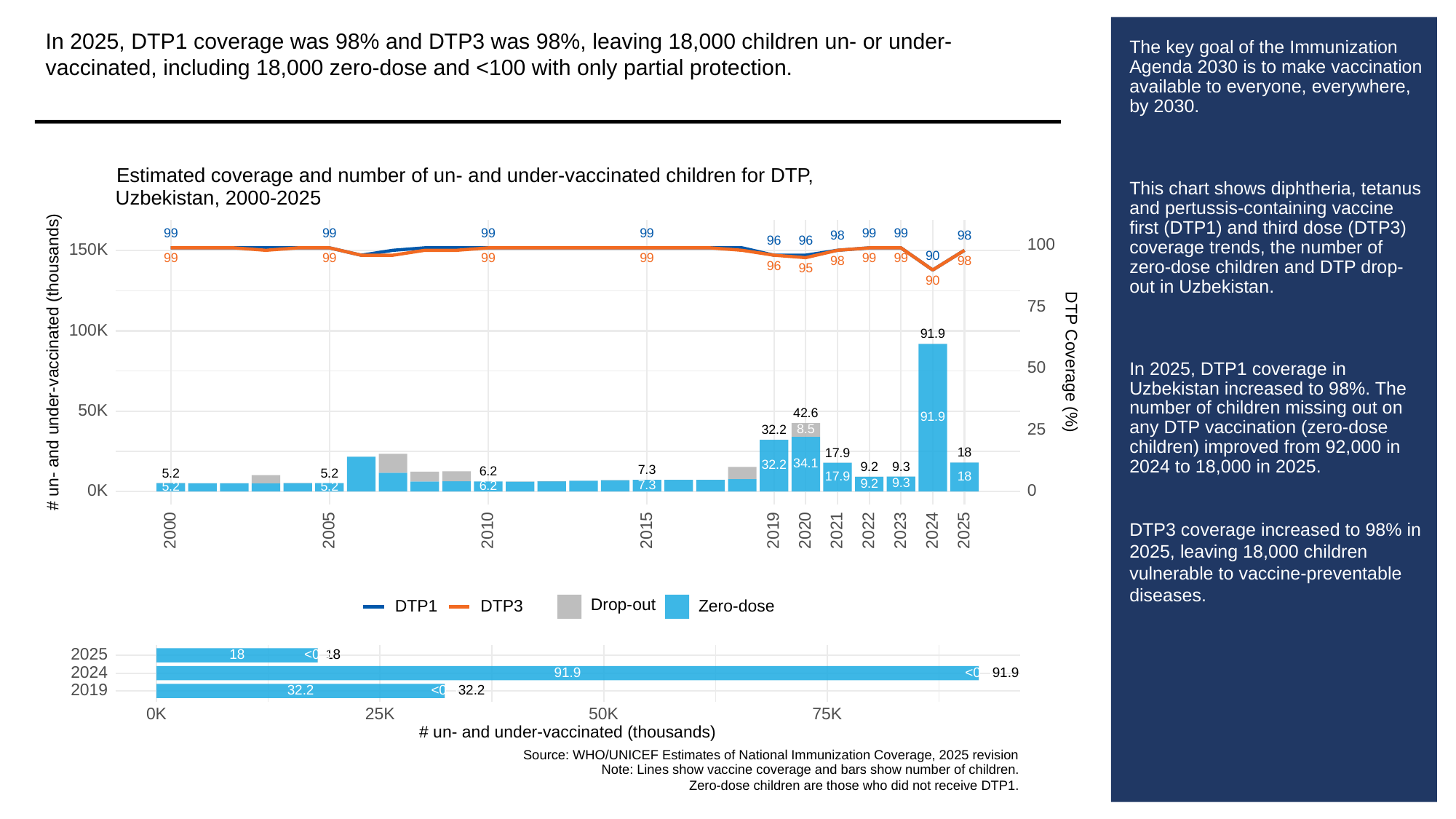

In 2025, DTP1 coverage was 98% and DTP3 was 98%, leaving 18,000 children un- or under-vaccinated, including 18,000 zero-dose and <100 with only partial protection.
# The key goal of the Immunization Agenda 2030 is to make vaccination available to everyone, everywhere, by 2030.

This chart shows diphtheria, tetanus and pertussis-containing vaccine first (DTP1) and third dose (DTP3) coverage trends, the number of zero-dose children and DTP drop-out in Uzbekistan.

In 2025, DTP1 coverage in Uzbekistan increased to 98%. The number of children missing out on any DTP vaccination (zero-dose children) improved from 92,000 in 2024 to 18,000 in 2025.

DTP3 coverage increased to 98% in 2025, leaving 18,000 children vulnerable to vaccine-preventable diseases.

Estimated coverage and number of un- and under-vaccinated children for DTP,
Uzbekistan, 2000-2025

99
99
99
99
99
99
98
98
96
96
100
150K

90
99
99
99
99
99
99
98
98
96
95
90

75
100K
91.9

# un- and under-vaccinated (thousands)
DTP Coverage (%)
50

50K
42.6

91.9

25
8.5
32.2

18
17.9

34.1
32.2
9.3

9.2

7.3

6.2
5.2
5.2

18
17.9

9.3

9.2

7.3

6.2
5.2
5.2

0K
0

2023
2000
2005
2010
2015
2019
2020
2021
2022
2024
2025

Drop-out
DTP3
Zero-dose
DTP1

2025
18
<0.5
18

2024
91.9
<0.5
91.9

2019
32.2
32.2
<0.5

0K
25K
50K
75K
# un- and under-vaccinated (thousands)
Source: WHO/UNICEF Estimates of National Immunization Coverage, 2025 revision
Note: Lines show vaccine coverage and bars show number of children.
Zero-dose children are those who did not receive DTP1.